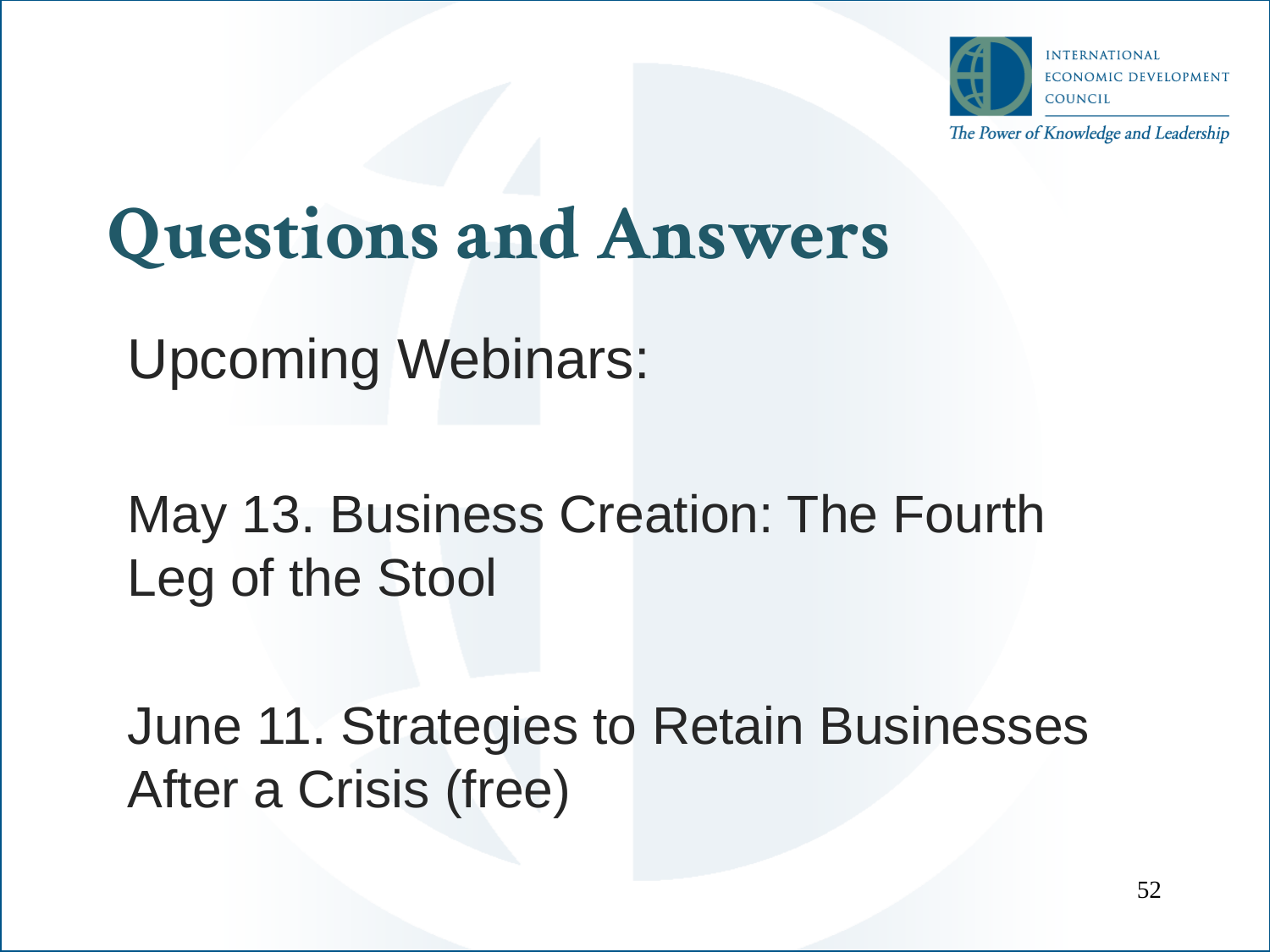

# Questions and Answers
Upcoming Webinars:

May 13. Business Creation: The Fourth Leg of the Stool

June 11. Strategies to Retain Businesses After a Crisis (free)

52